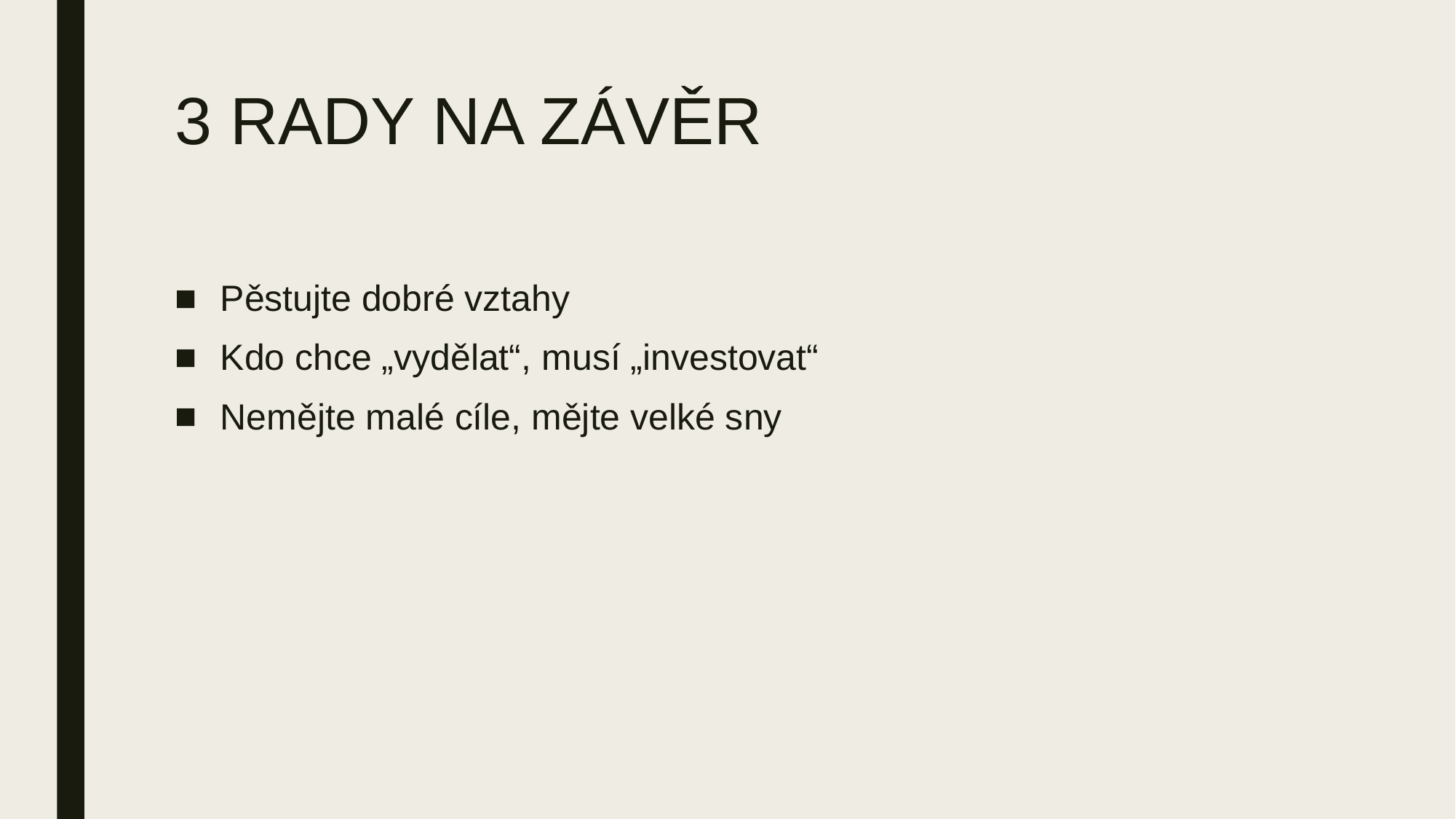

# 3 RADY NA ZÁVĚR
Pěstujte dobré vztahy
Kdo chce „vydělat“, musí „investovat“
Nemějte malé cíle, mějte velké sny